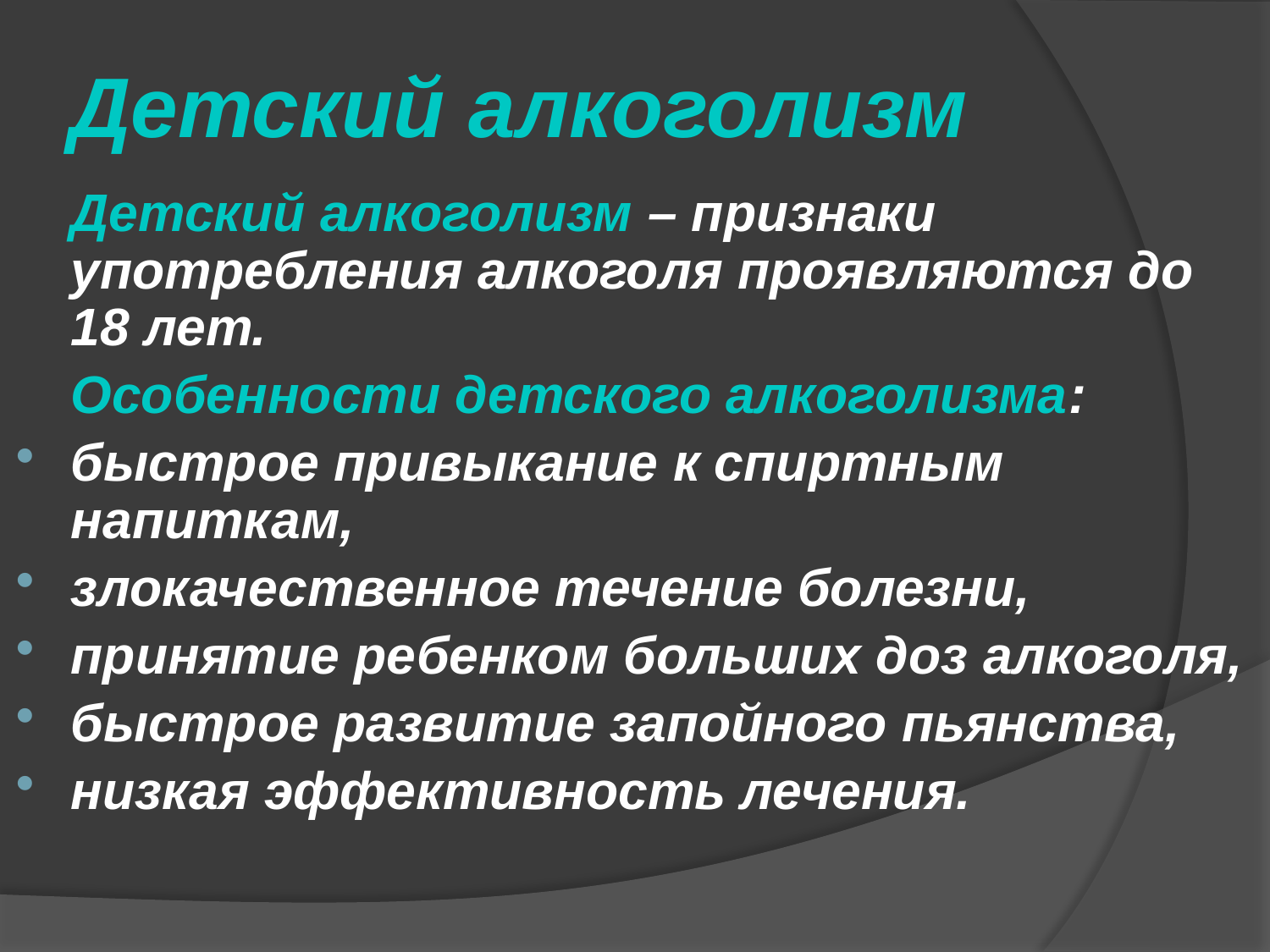

# Детский алкоголизм
	Детский алкоголизм – признаки употребления алкоголя проявляются до 18 лет.
	Особенности детского алкоголизма:
быстрое привыкание к спиртным напиткам,
злокачественное течение болезни,
принятие ребенком больших доз алкоголя,
быстрое развитие запойного пьянства,
низкая эффективность лечения.